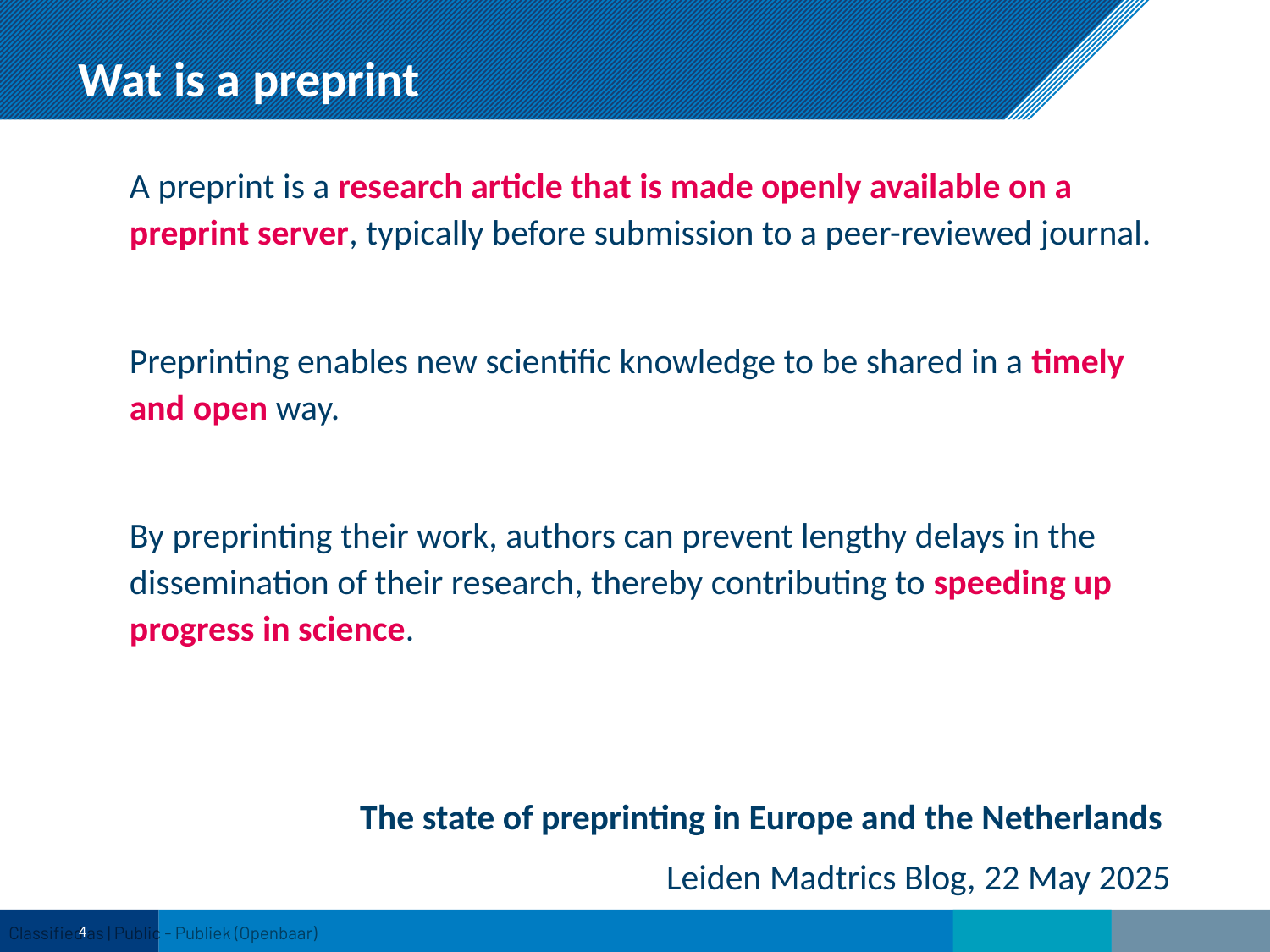

# Wat is a preprint
A preprint is a research article that is made openly available on a preprint server, typically before submission to a peer-reviewed journal.

Preprinting enables new scientific knowledge to be shared in a timely and open way.

By preprinting their work, authors can prevent lengthy delays in the dissemination of their research, thereby contributing to speeding up progress in science.

The state of preprinting in Europe and the Netherlands
Leiden Madtrics Blog, 22 May 2025
4